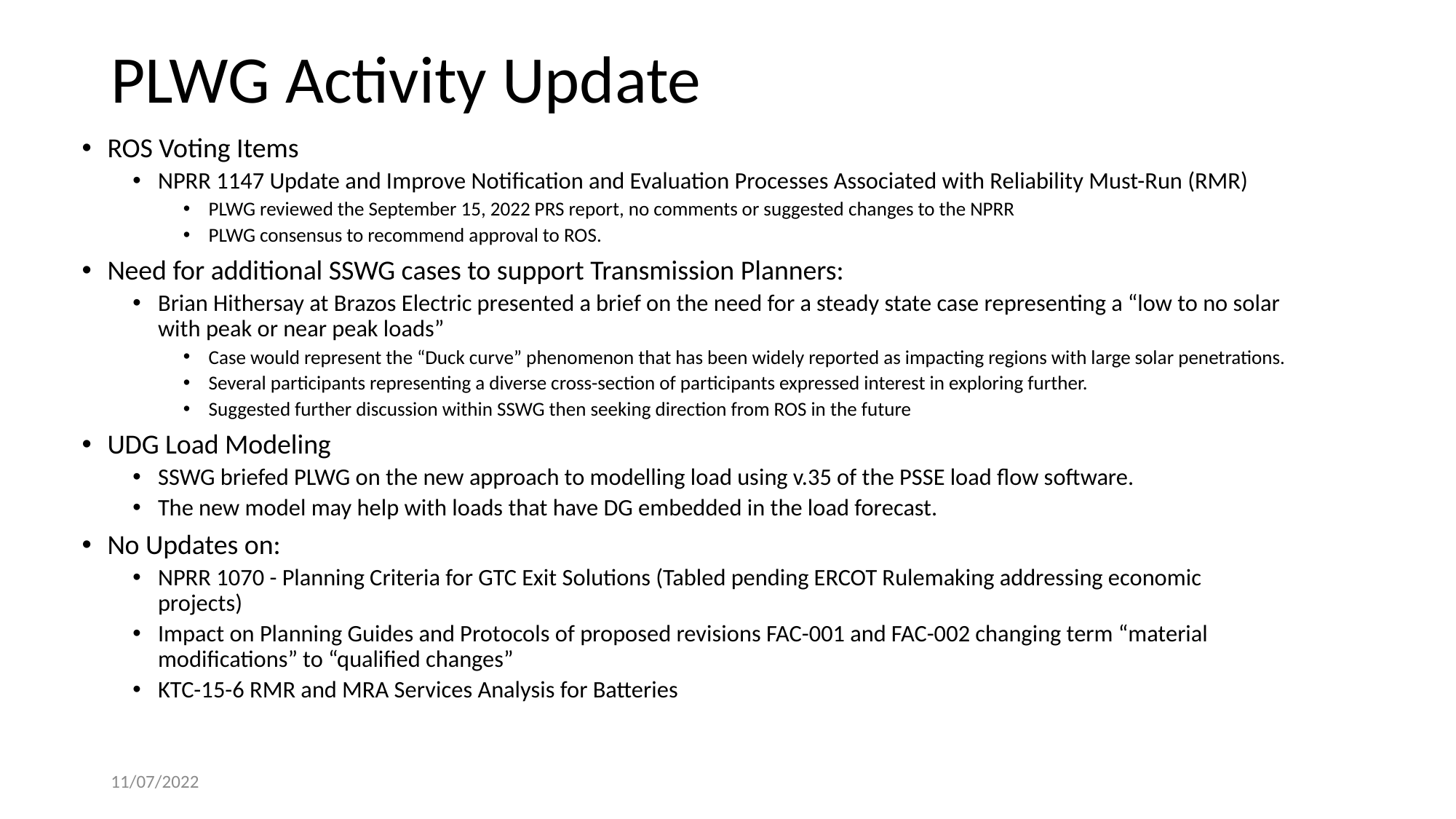

# PLWG Activity Update
ROS Voting Items
NPRR 1147 Update and Improve Notification and Evaluation Processes Associated with Reliability Must-Run (RMR)
PLWG reviewed the September 15, 2022 PRS report, no comments or suggested changes to the NPRR
PLWG consensus to recommend approval to ROS.
Need for additional SSWG cases to support Transmission Planners:
Brian Hithersay at Brazos Electric presented a brief on the need for a steady state case representing a “low to no solar with peak or near peak loads”
Case would represent the “Duck curve” phenomenon that has been widely reported as impacting regions with large solar penetrations.
Several participants representing a diverse cross-section of participants expressed interest in exploring further.
Suggested further discussion within SSWG then seeking direction from ROS in the future
UDG Load Modeling
SSWG briefed PLWG on the new approach to modelling load using v.35 of the PSSE load flow software.
The new model may help with loads that have DG embedded in the load forecast.
No Updates on:
NPRR 1070 - Planning Criteria for GTC Exit Solutions (Tabled pending ERCOT Rulemaking addressing economic projects)
Impact on Planning Guides and Protocols of proposed revisions FAC-001 and FAC-002 changing term “material modifications” to “qualified changes”
KTC-15-6 RMR and MRA Services Analysis for Batteries
11/07/2022